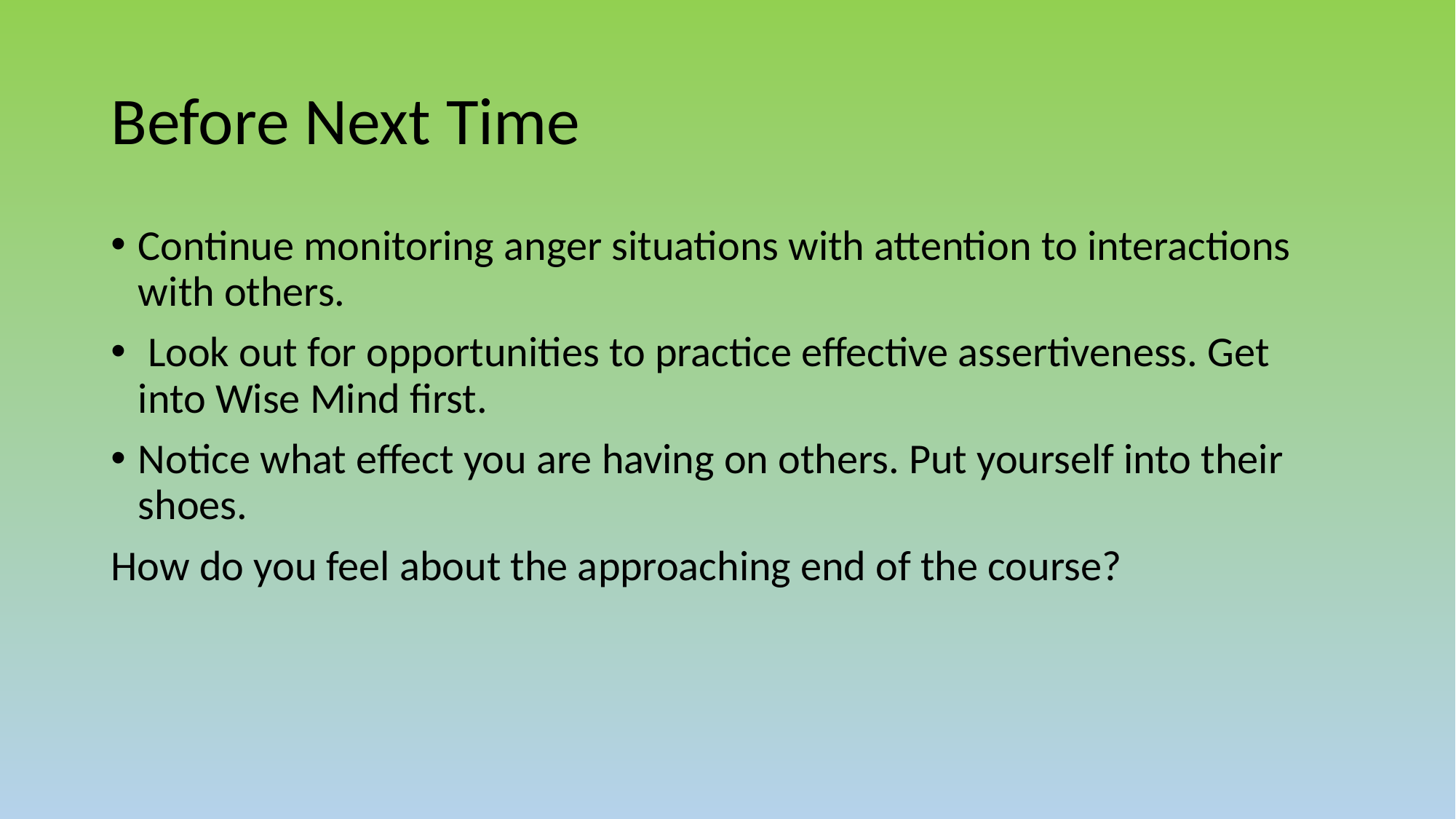

# Before Next Time
Continue monitoring anger situations with attention to interactions with others.
 Look out for opportunities to practice effective assertiveness. Get into Wise Mind first.
Notice what effect you are having on others. Put yourself into their shoes.
How do you feel about the approaching end of the course?